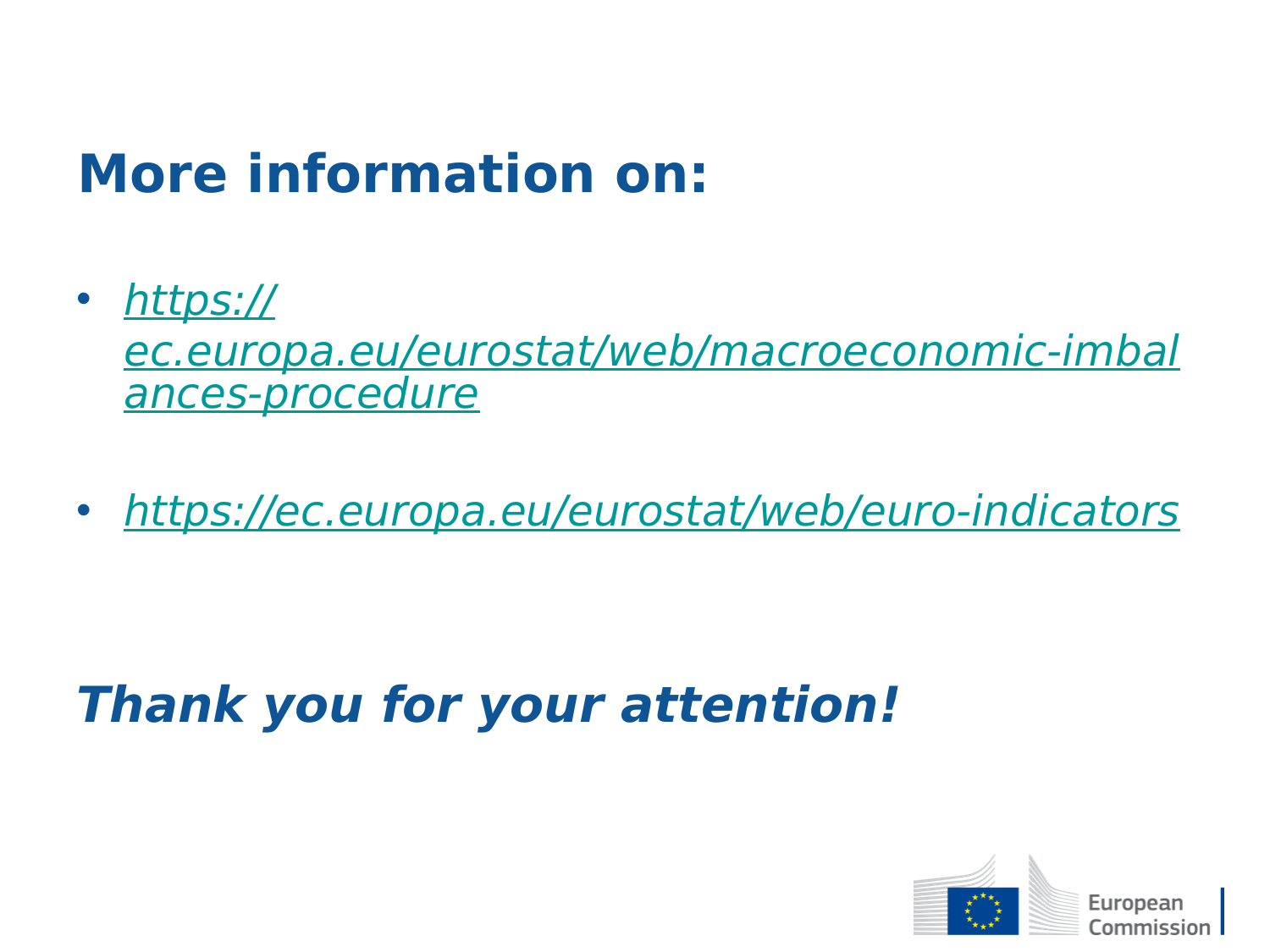

# More information on:
https://ec.europa.eu/eurostat/web/macroeconomic-imbalances-procedure

https://ec.europa.eu/eurostat/web/euro-indicators

Thank you for your attention!